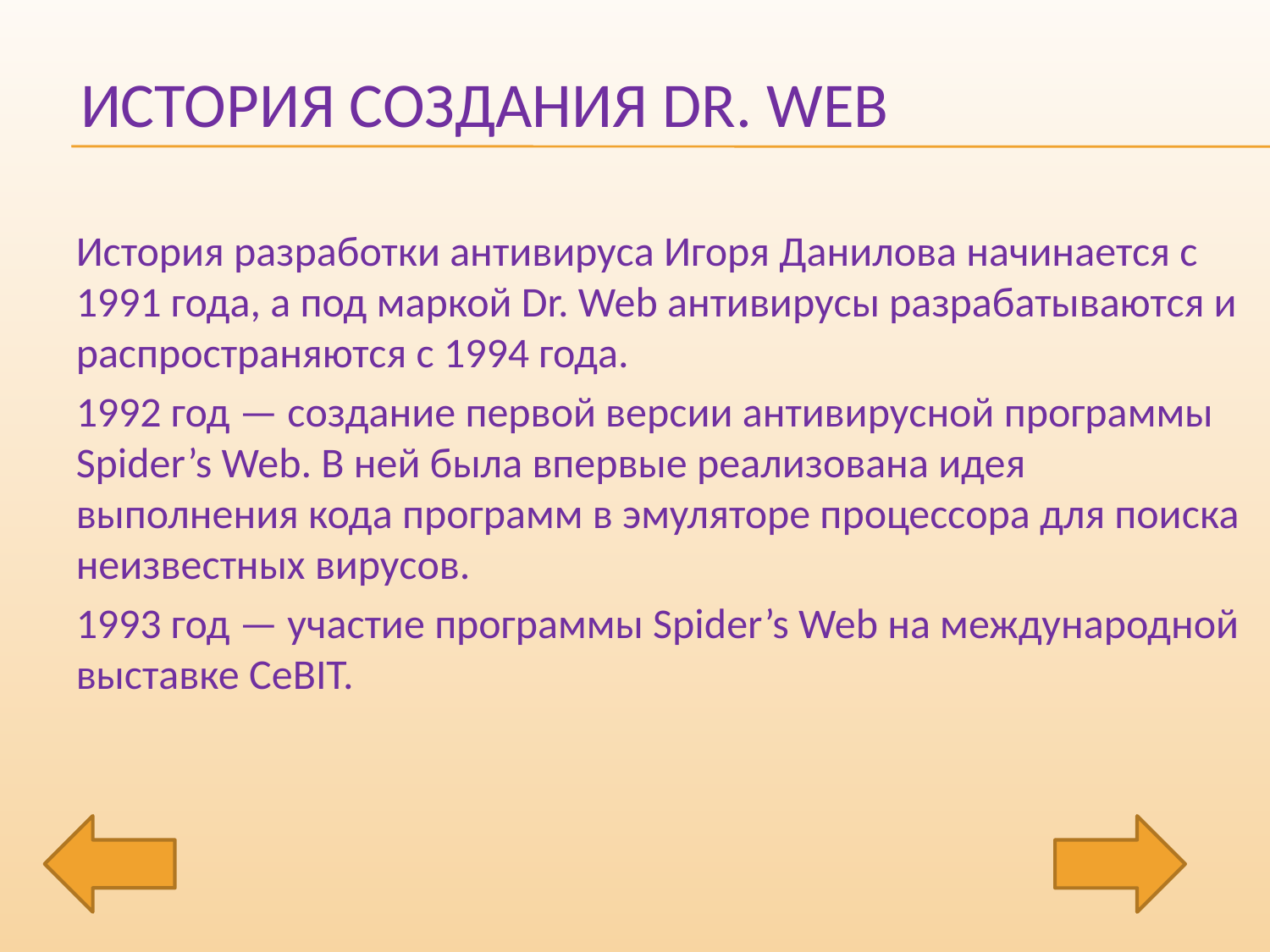

# История создания Dr. Web
История разработки антивируса Игоря Данилова начинается с 1991 года, а под маркой Dr. Web антивирусы разрабатываются и распространяются с 1994 года.
1992 год — создание первой версии антивирусной программы Spider’s Web. В ней была впервые реализована идея выполнения кода программ в эмуляторе процессора для поиска неизвестных вирусов.
1993 год — участие программы Spider’s Web на международной выставке CeBIT.